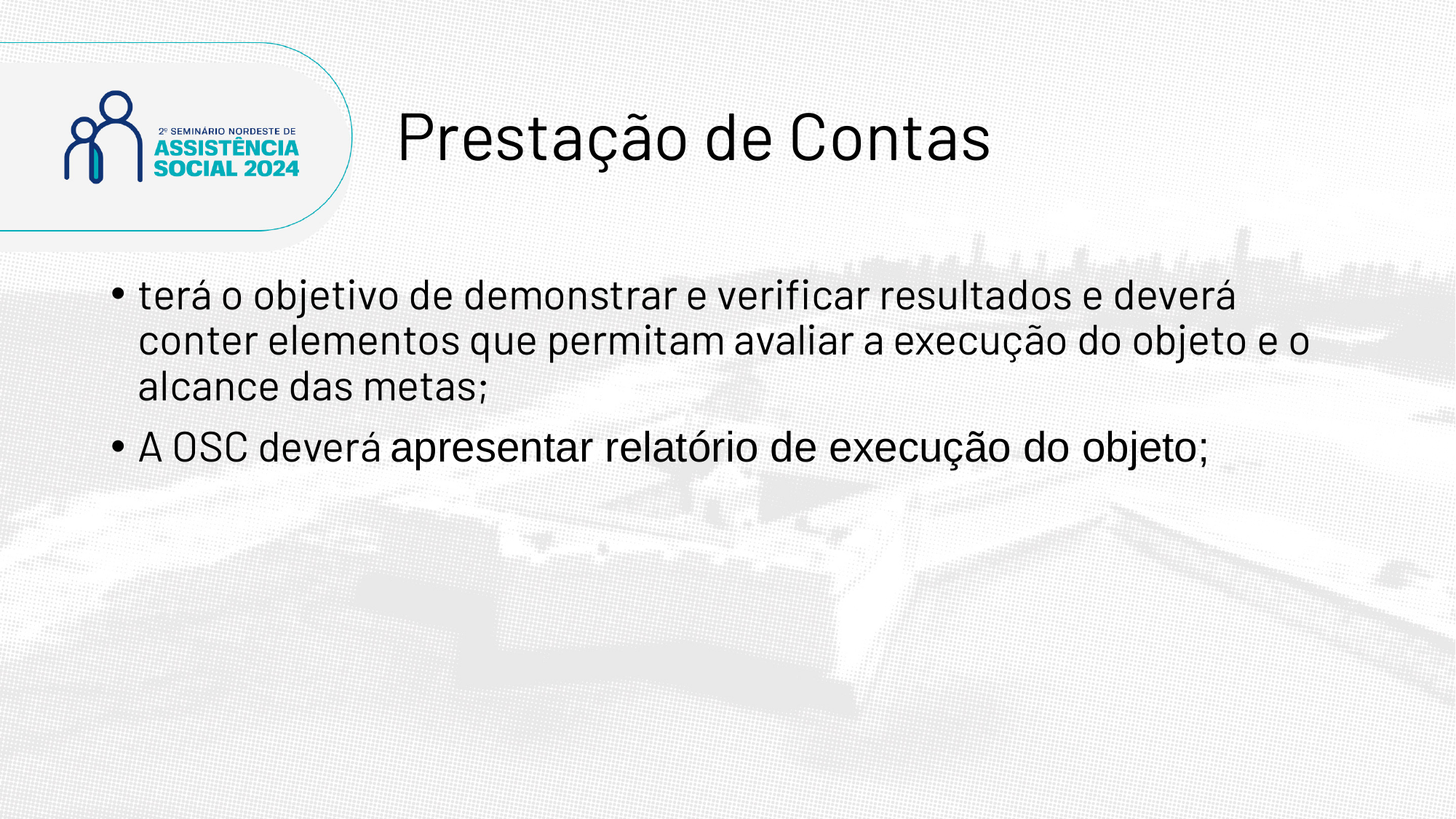

# Prestação de Contas
terá o objetivo de demonstrar e verificar resultados e deverá conter elementos que permitam avaliar a execução do objeto e o alcance das metas;
A OSC deverá apresentar relatório de execução do objeto;